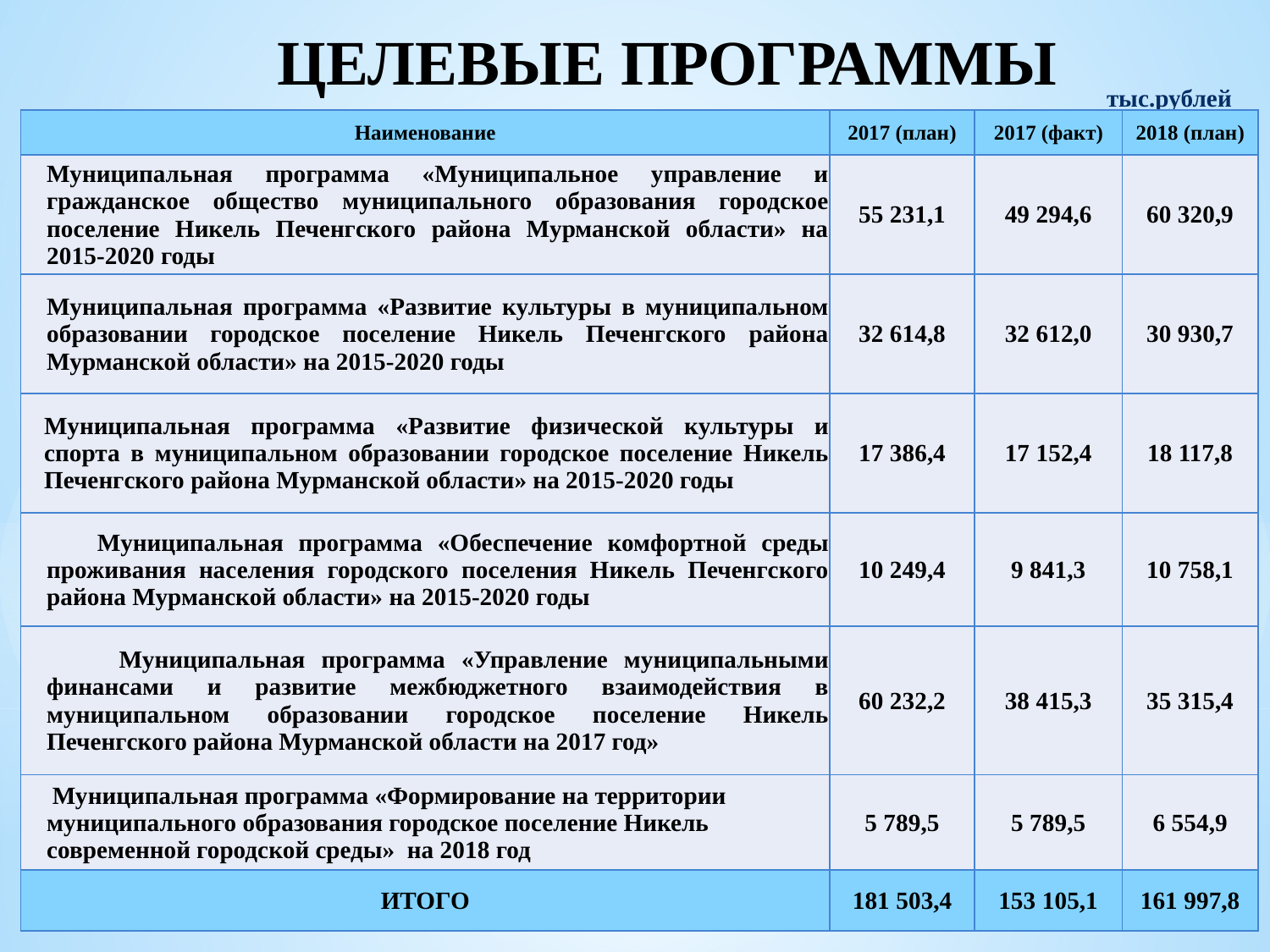

# ЦЕЛЕВЫЕ ПРОГРАММЫ
тыс.рублей
| Наименование | 2017 (план) | 2017 (факт) | 2018 (план) |
| --- | --- | --- | --- |
| Муниципальная программа «Муниципальное управление и гражданское общество муниципального образования городское поселение Никель Печенгского района Мурманской области» на 2015-2020 годы | 55 231,1 | 49 294,6 | 60 320,9 |
| Муниципальная программа «Развитие культуры в муниципальном образовании городское поселение Никель Печенгского района Мурманской области» на 2015-2020 годы | 32 614,8 | 32 612,0 | 30 930,7 |
| Муниципальная программа «Развитие физической культуры и спорта в муниципальном образовании городское поселение Никель Печенгского района Мурманской области» на 2015-2020 годы | 17 386,4 | 17 152,4 | 18 117,8 |
| Муниципальная программа «Обеспечение комфортной среды проживания населения городского поселения Никель Печенгского района Мурманской области» на 2015-2020 годы | 10 249,4 | 9 841,3 | 10 758,1 |
| Муниципальная программа «Управление муниципальными финансами и развитие межбюджетного взаимодействия в муниципальном образовании городское поселение Никель Печенгского района Мурманской области на 2017 год» | 60 232,2 | 38 415,3 | 35 315,4 |
| Муниципальная программа «Формирование на территории муниципального образования городское поселение Никель современной городской среды» на 2018 год | 5 789,5 | 5 789,5 | 6 554,9 |
| ИТОГО | 181 503,4 | 153 105,1 | 161 997,8 |